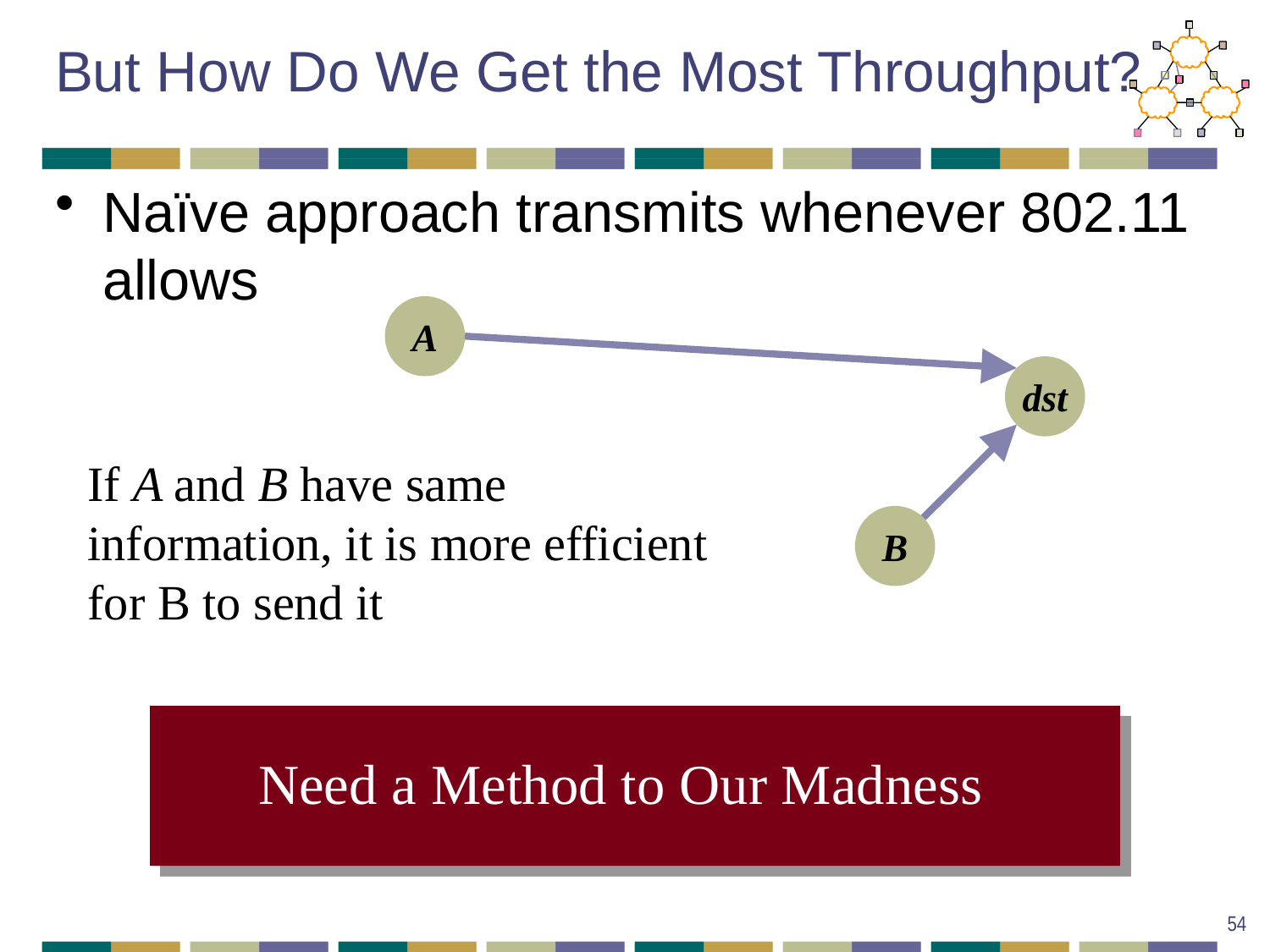

# But How Do We Get the Most Throughput?
Naïve approach transmits whenever 802.11 allows
A
dst
B
If A and B have same information, it is more efficient for B to send it
Need a Method to Our Madness
54